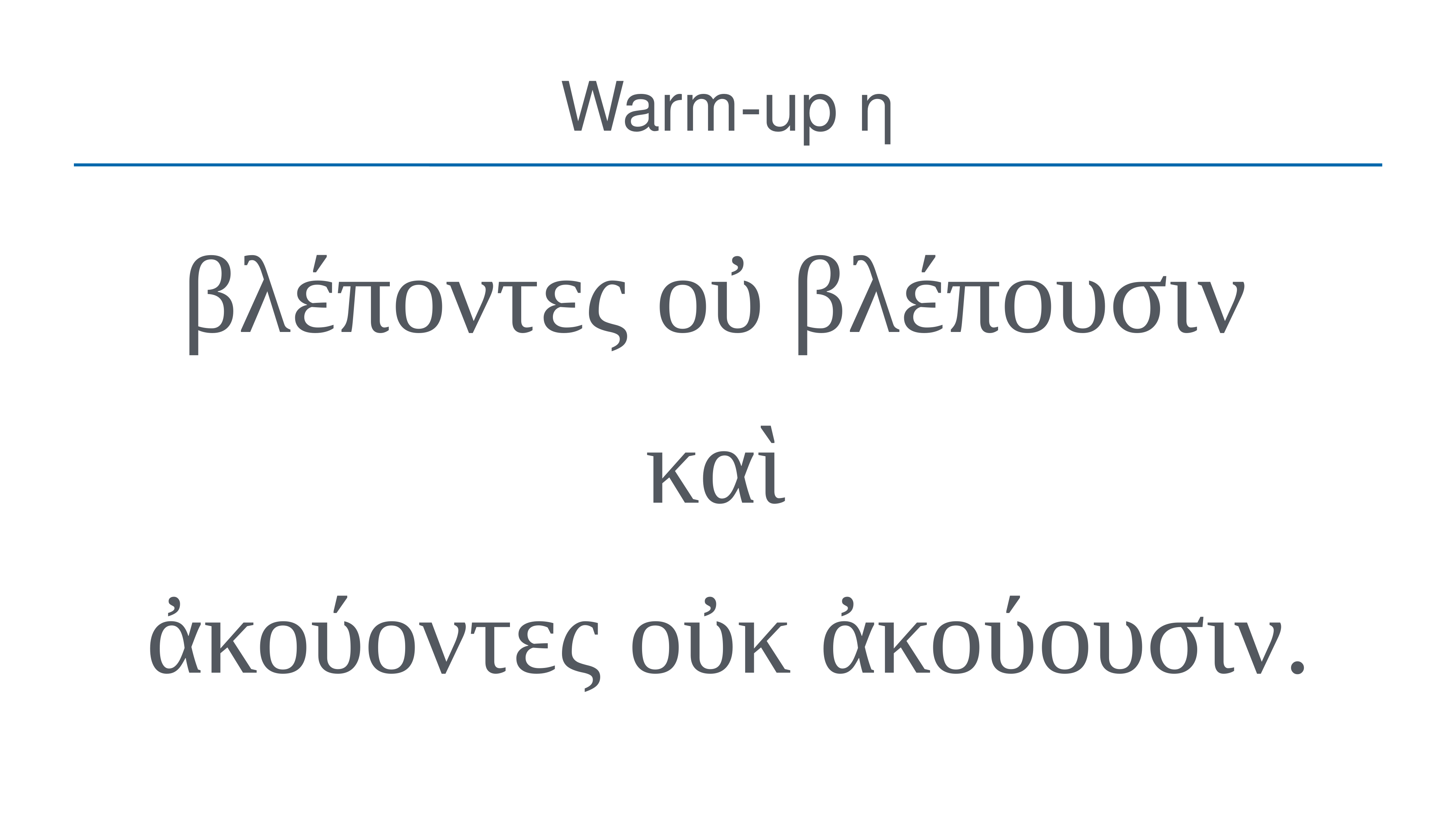

# Warm-up η
βλέποντες οὐ βλέπουσιν
καὶ
ἀκούοντες οὐκ ἀκούουσιν.